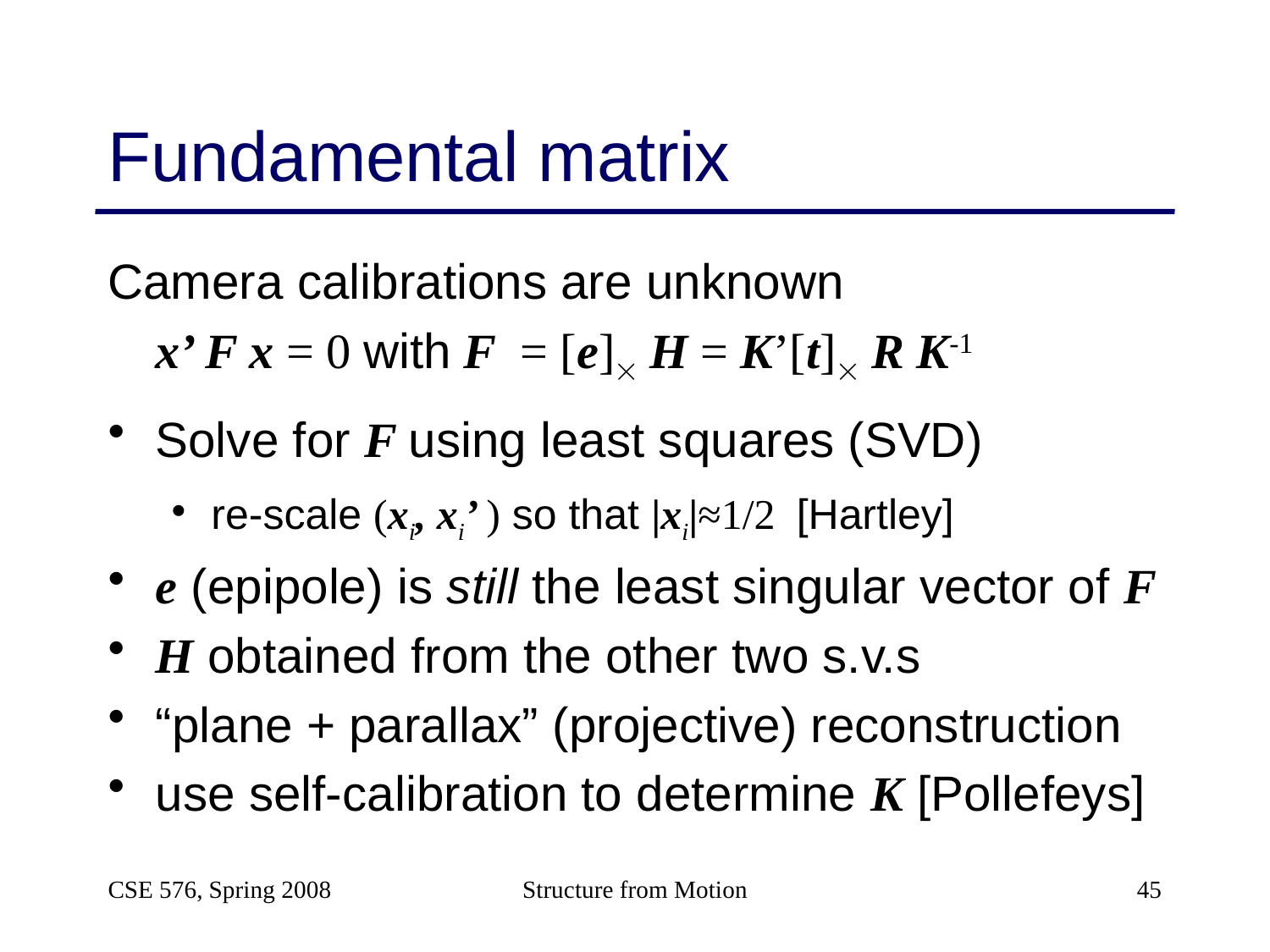

# Fundamental matrix
Camera calibrations are unknown
	x’ F x = 0 with F  = [e]× H = K’[t]× R K-1
Solve for F using least squares (SVD)
re-scale (xi, xi’ ) so that |xi|≈1/2  [Hartley]
e (epipole) is still the least singular vector of F
H obtained from the other two s.v.s
“plane + parallax” (projective) reconstruction
use self-calibration to determine K [Pollefeys]

CSE 576, Spring 2008
Structure from Motion
45